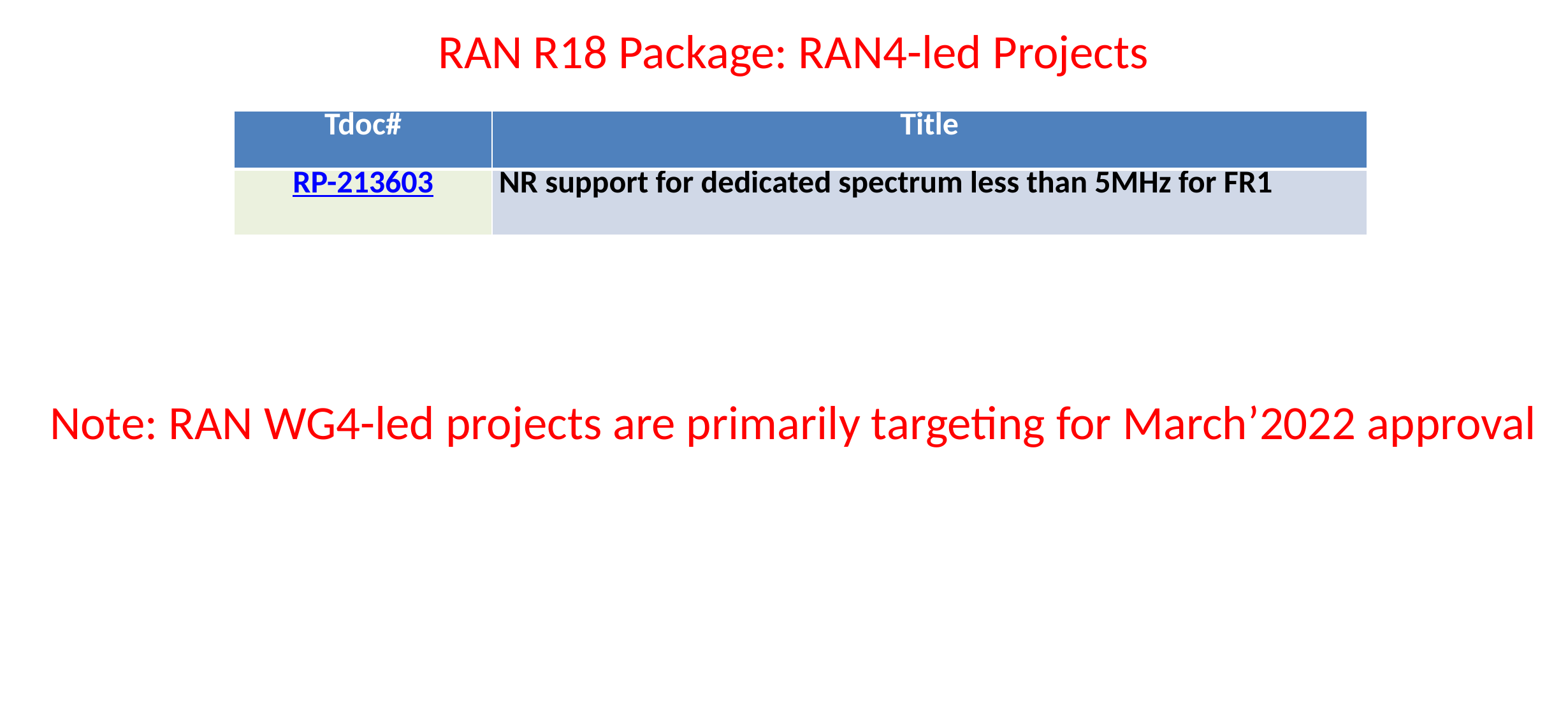

# RAN R18 Package: RAN4-led Projects
| Tdoc# | Title |
| --- | --- |
| RP-213603 | NR support for dedicated spectrum less than 5MHz for FR1 |
Note: RAN WG4-led projects are primarily targeting for March’2022 approval